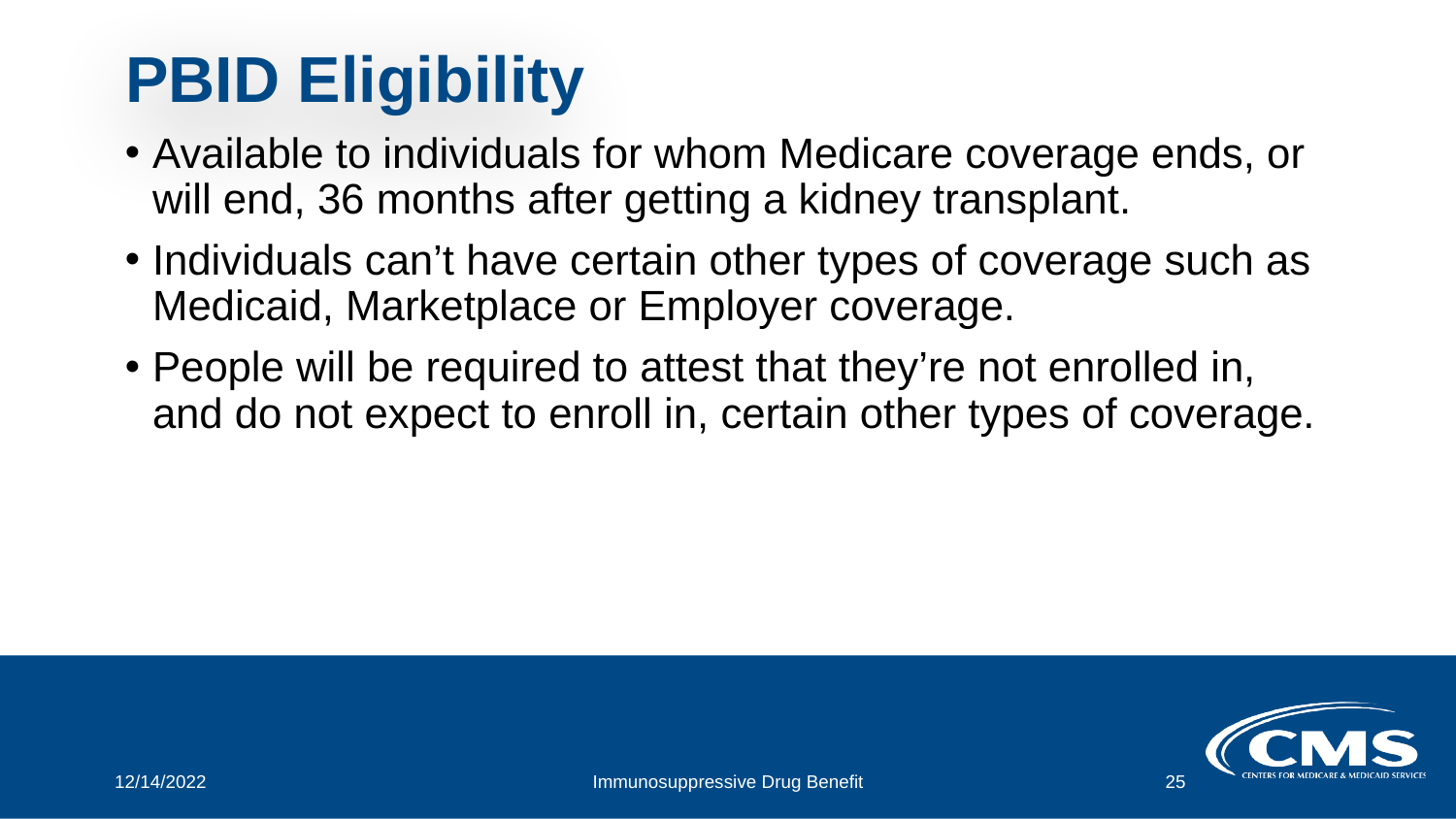

# PBID Eligibility
Available to individuals for whom Medicare coverage ends, or will end, 36 months after getting a kidney transplant.
Individuals can’t have certain other types of coverage such as Medicaid, Marketplace or Employer coverage.
People will be required to attest that they’re not enrolled in, and do not expect to enroll in, certain other types of coverage.
12/14/2022
Immunosuppressive Drug Benefit
25